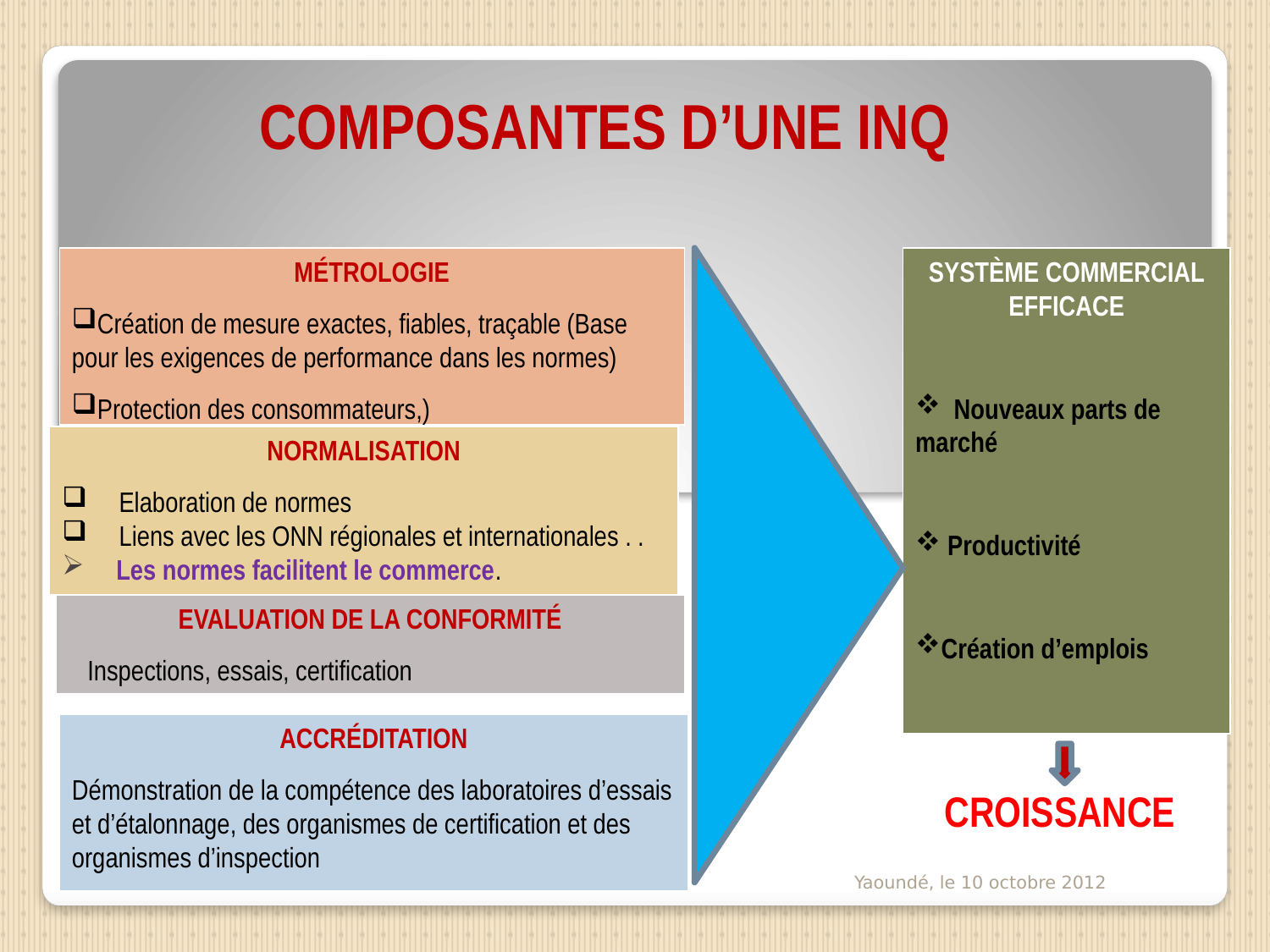

# COMPOSANTES D’UNE INQ
MÉTROLOGIE
Création de mesure exactes, fiables, traçable (Base pour les exigences de performance dans les normes)
Protection des consommateurs,)
SYSTÈME COMMERCIAL EFFICACE

  Nouveaux parts de    marché

 Productivité

Création d’emplois

   CROISSANCE
NORMALISATION
     Elaboration de normes
     Liens avec les ONN régionales et internationales . .
     Les normes facilitent le commerce.

EVALUATION DE LA CONFORMITÉ
   Inspections, essais, certification
ACCRÉDITATION
Démonstration de la compétence des laboratoires d’essais et d’étalonnage, des organismes de certification et des organismes d’inspection

Yaoundé, le 10 octobre 2012